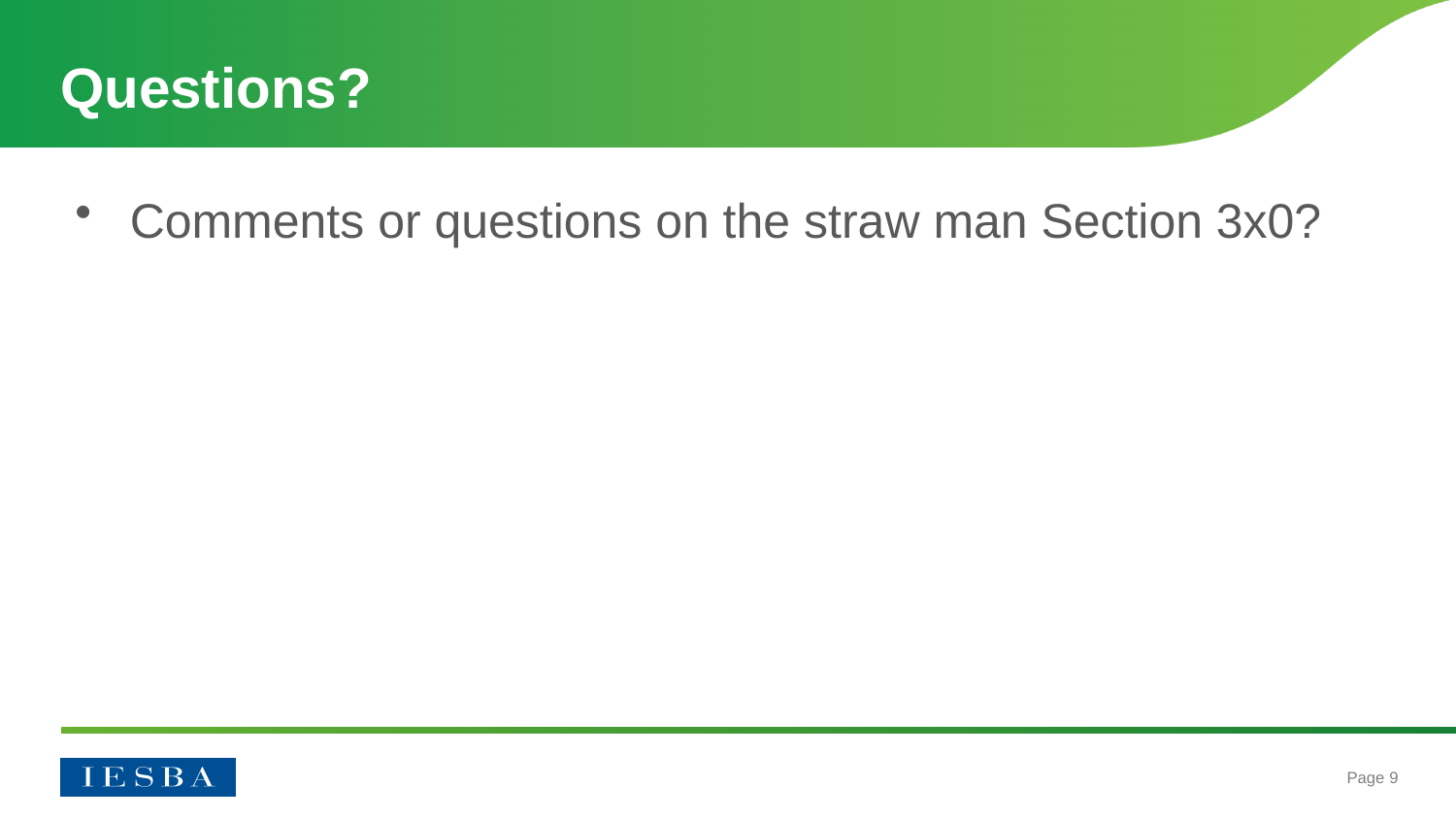

# Questions?
Comments or questions on the straw man Section 3x0?